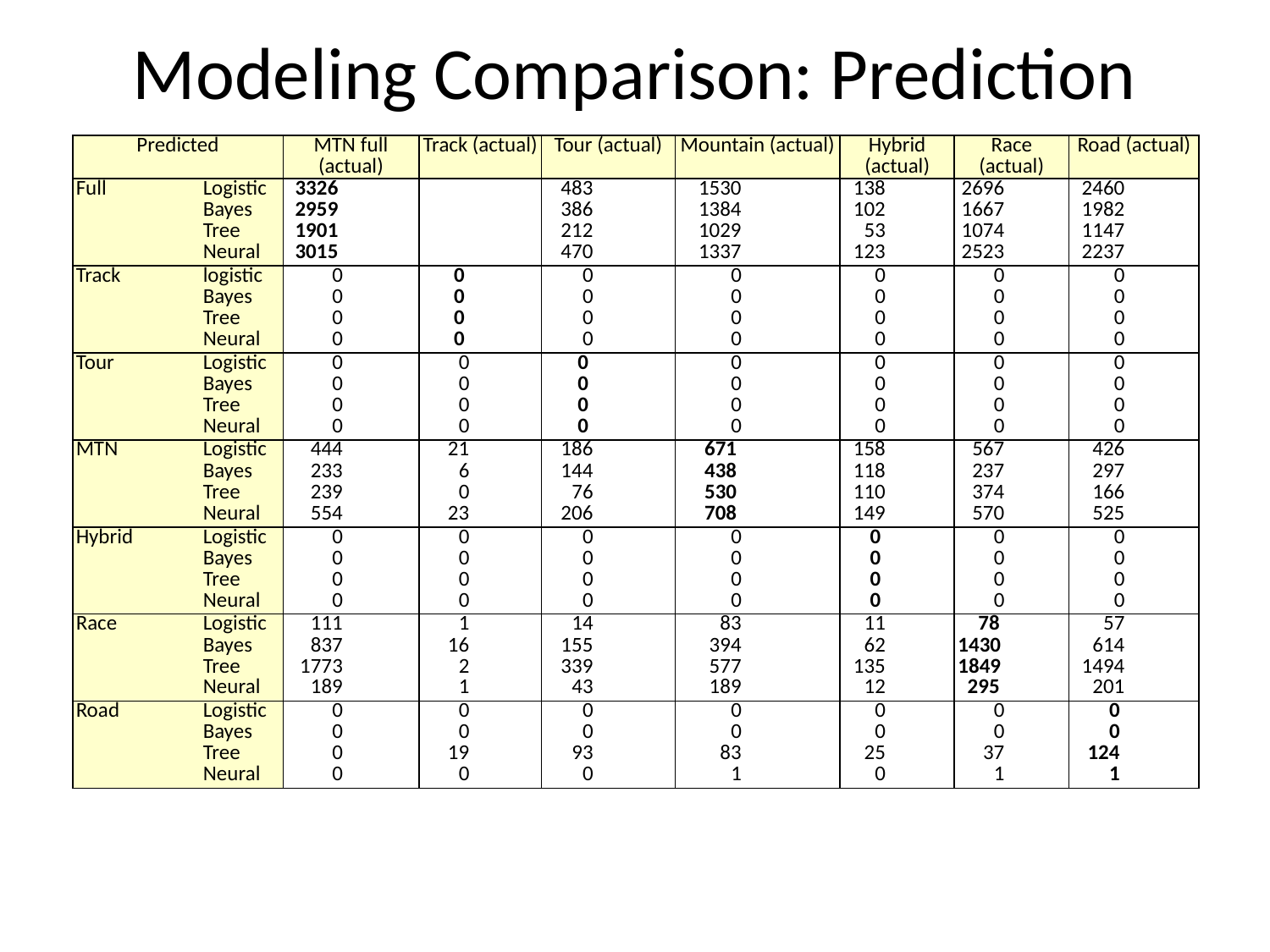

# Modeling Comparison: Prediction
| Predicted | MTN full (actual) | Track (actual) | Tour (actual) | Mountain (actual) | Hybrid (actual) | Race (actual) | Road (actual) |
| --- | --- | --- | --- | --- | --- | --- | --- |
| Full Logistic Bayes Tree Neural | 3326 2959 1901 3015 |  | 483 386 212 470 | 1530 1384 1029 1337 | 138 102 53 123 | 2696 1667 1074 2523 | 2460 1982 1147 2237 |
| Track logistic Bayes Tree Neural | 0 0 0 0 | 0 0 0 0 | 0 0 0 0 | 0 0 0 0 | 0 0 0 0 | 0 0 0 0 | 0 0 0 0 |
| Tour Logistic Bayes Tree Neural | 0 0 0 0 | 0 0 0 0 | 0 0 0 0 | 0 0 0 0 | 0 0 0 0 | 0 0 0 0 | 0 0 0 0 |
| MTN Logistic Bayes Tree Neural | 444 233 239 554 | 21 6 0 23 | 186 144 76 206 | 671 438 530 708 | 158 118 110 149 | 567 237 374 570 | 426 297 166 525 |
| Hybrid Logistic Bayes Tree Neural | 0 0 0 0 | 0 0 0 0 | 0 0 0 0 | 0 0 0 0 | 0 0 0 0 | 0 0 0 0 | 0 0 0 0 |
| Race Logistic Bayes Tree Neural | 111 837 1773 189 | 1 16 2 1 | 14 155 339 43 | 83 394 577 189 | 11 62 135 12 | 78 1430 1849 295 | 57 614 1494 201 |
| Road Logistic Bayes Tree Neural | 0 0 0 0 | 0 0 19 0 | 0 0 93 0 | 0 0 83 1 | 0 0 25 0 | 0 0 37 1 | 0 0 124 1 |